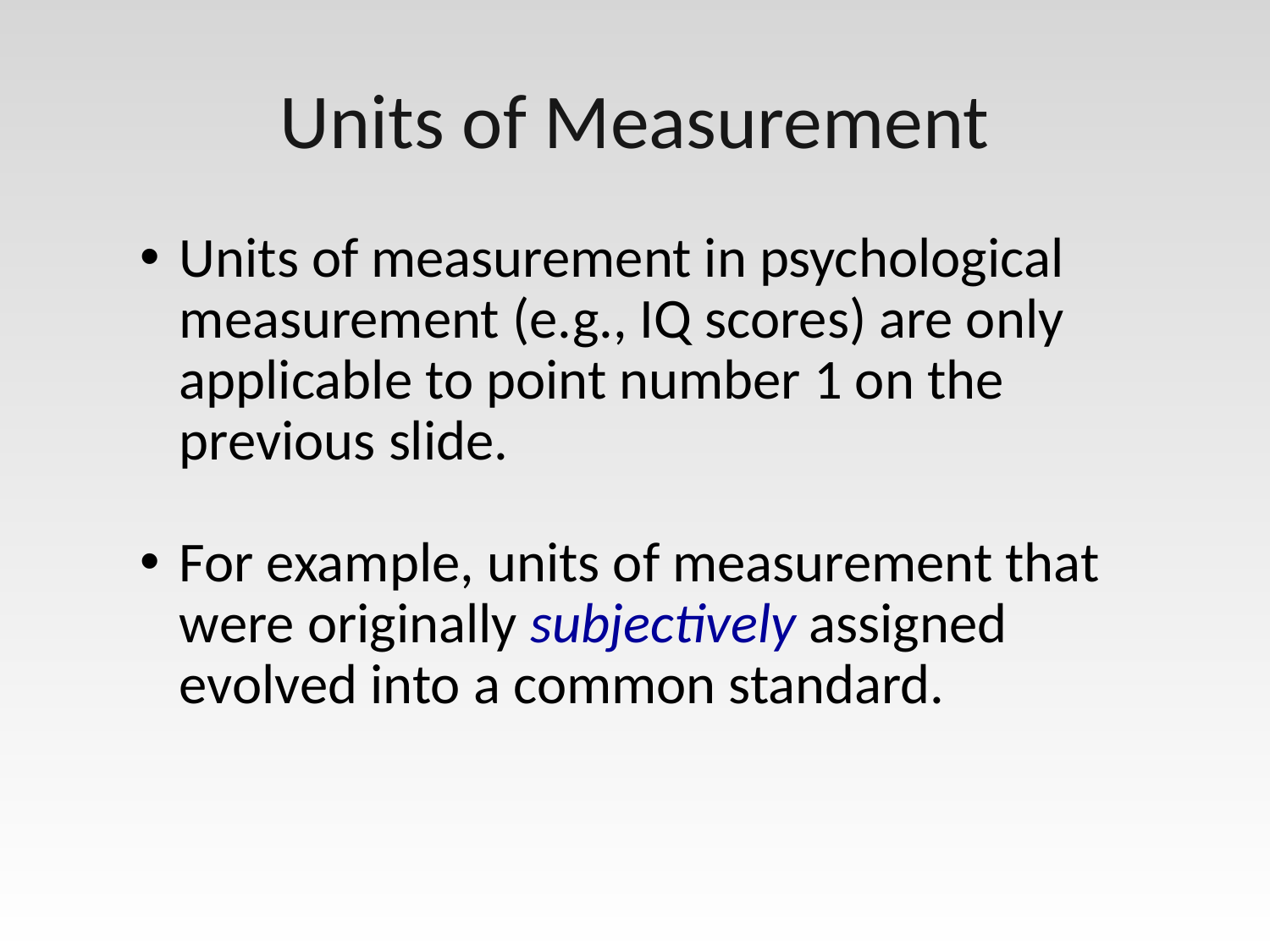

# Units of Measurement
Units of measurement in psychological measurement (e.g., IQ scores) are only applicable to point number 1 on the previous slide.

For example, units of measurement that were originally subjectively assigned evolved into a common standard.